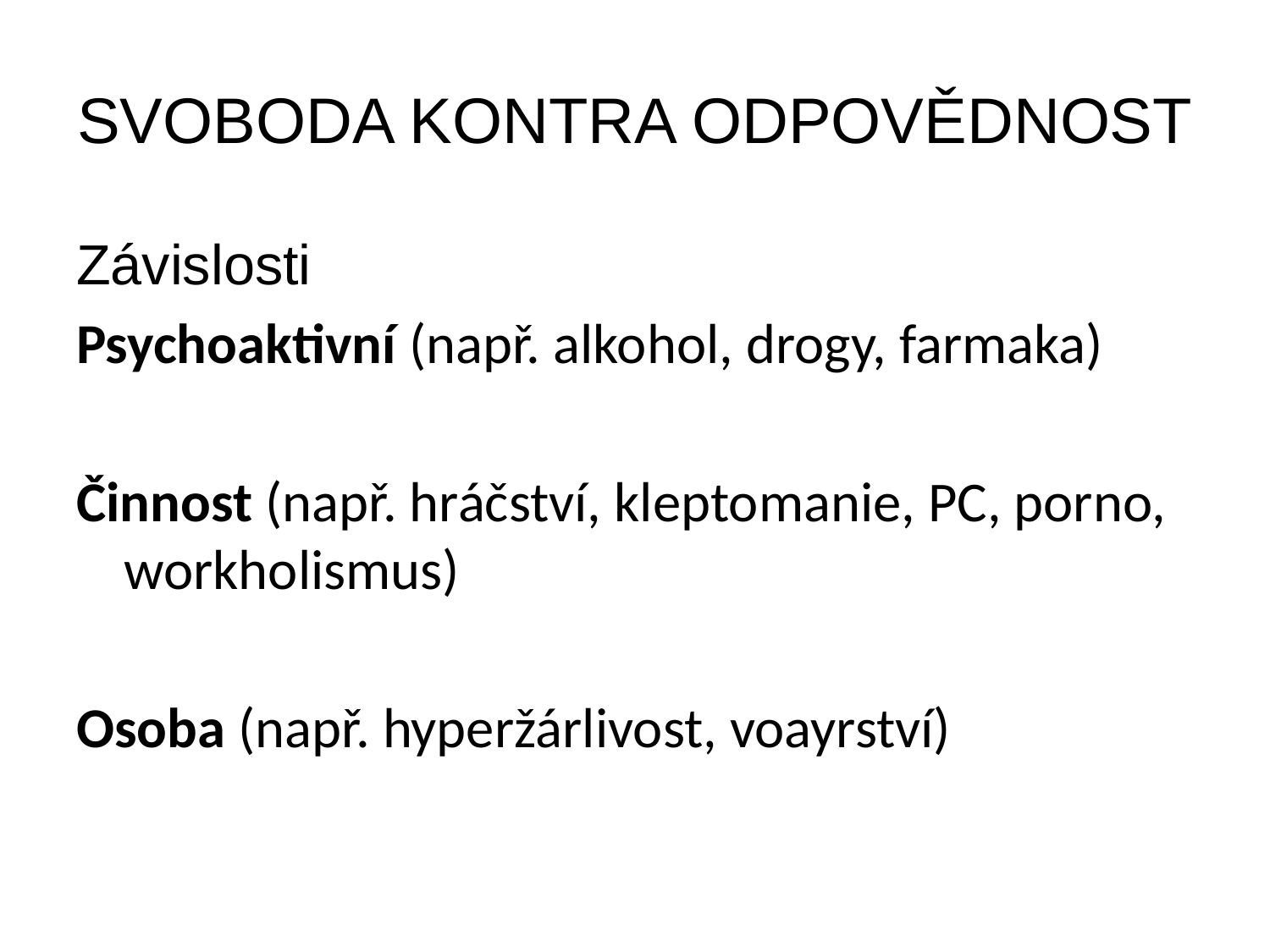

# SVOBODA KONTRA ODPOVĚDNOST
Závislosti
Psychoaktivní (např. alkohol, drogy, farmaka)

Činnost (např. hráčství, kleptomanie, PC, porno, workholismus)

Osoba (např. hyperžárlivost, voayrství)